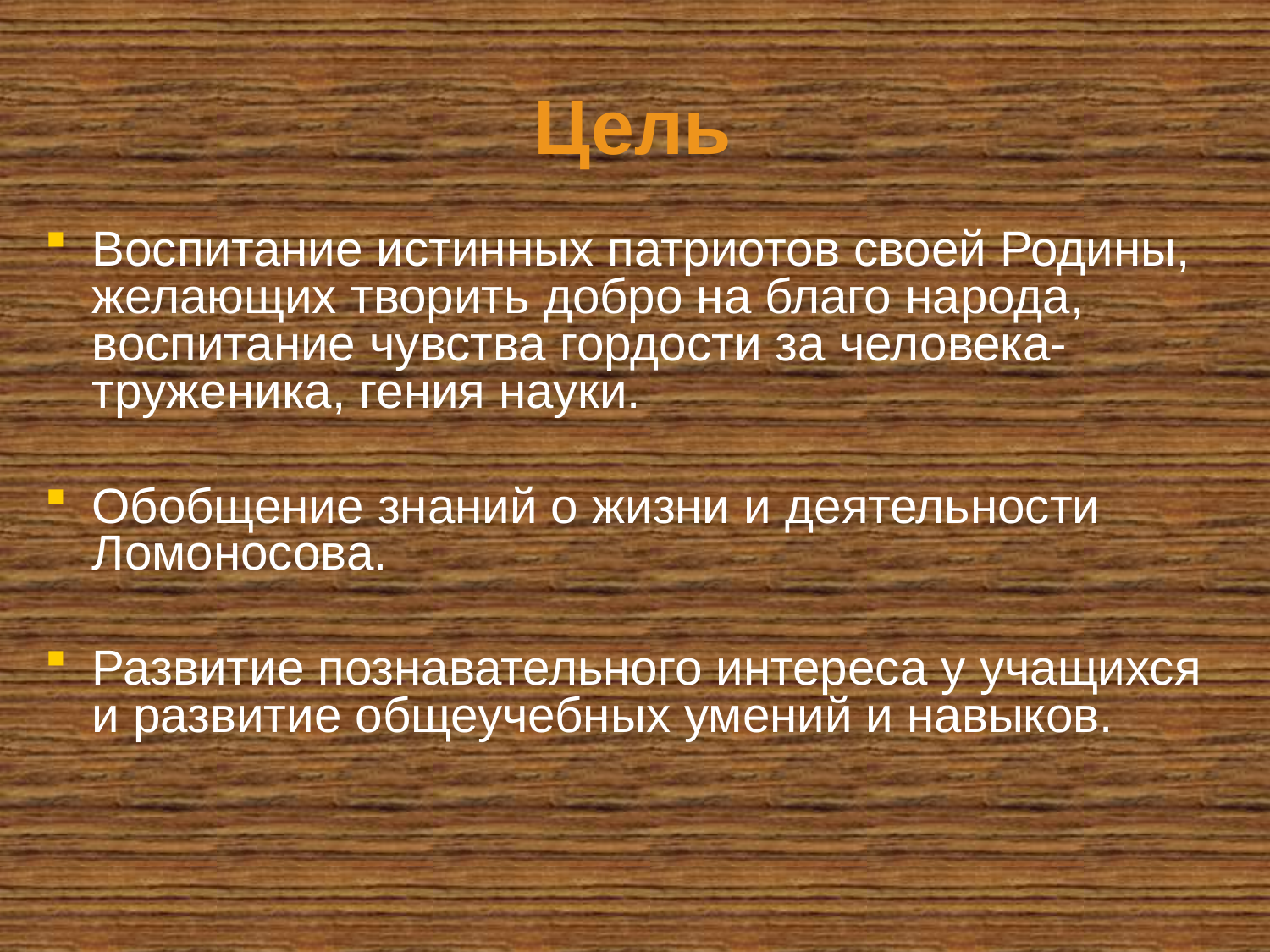

# Цель
Воспитание истинных патриотов своей Родины, желающих творить добро на благо народа, воспитание чувства гордости за человека- труженика, гения науки.

Обобщение знаний о жизни и деятельности Ломоносова.

Развитие познавательного интереса у учащихся и развитие общеучебных умений и навыков.